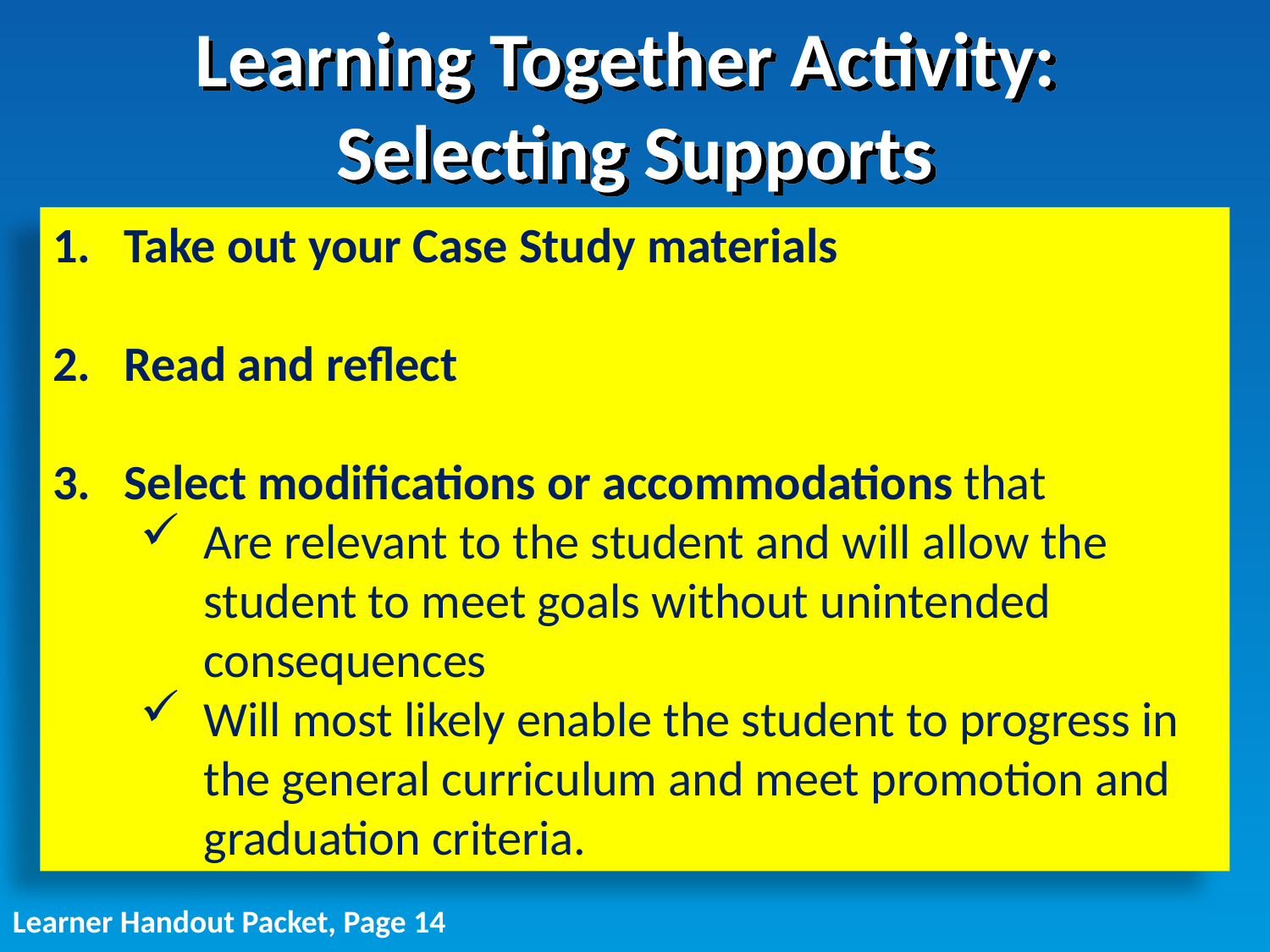

# Learning Together Activity: Selecting Supports
Take out your Case Study materials

Read and reflect

Select modifications or accommodations that
Are relevant to the student and will allow the student to meet goals without unintended consequences
Will most likely enable the student to progress in the general curriculum and meet promotion and graduation criteria.
Learner Handout Packet, Page 14